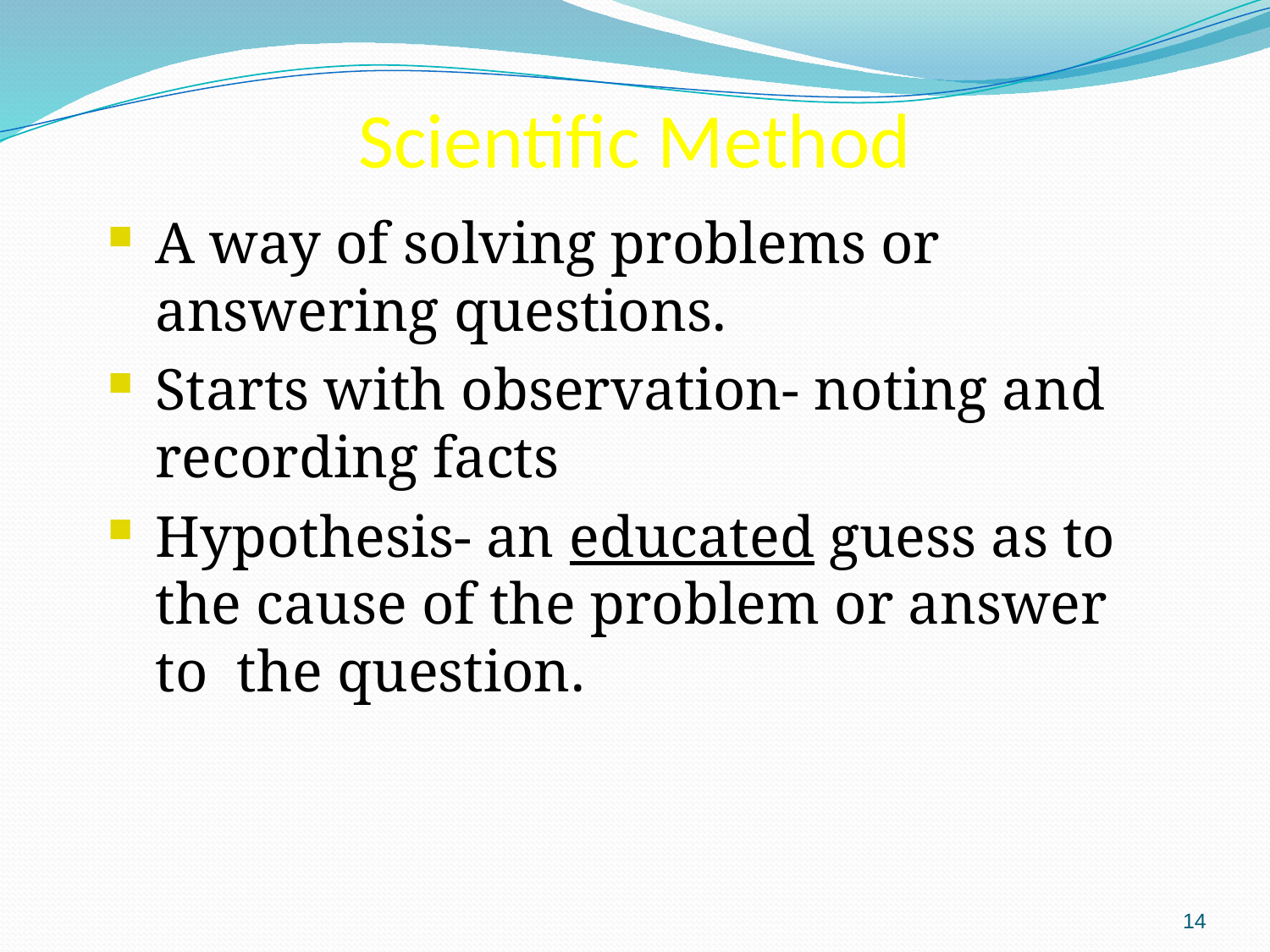

Scientific Method
A way of solving problems or answering questions.
Starts with observation- noting and recording facts
Hypothesis- an educated guess as to the cause of the problem or answer to  the question.
14